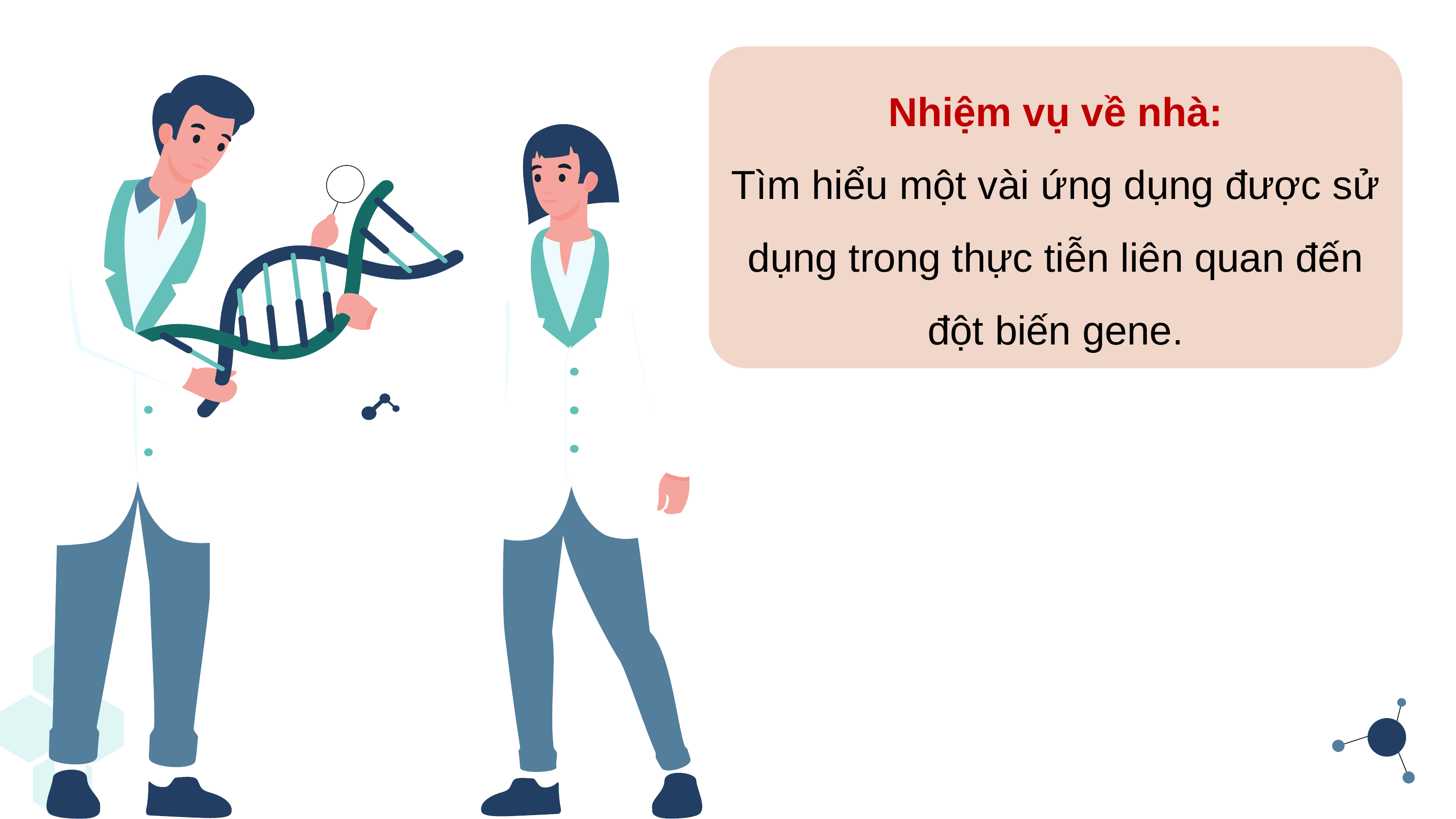

Nhiệm vụ về nhà:
Tìm hiểu một vài ứng dụng được sử dụng trong thực tiễn liên quan đến đột biến gene.